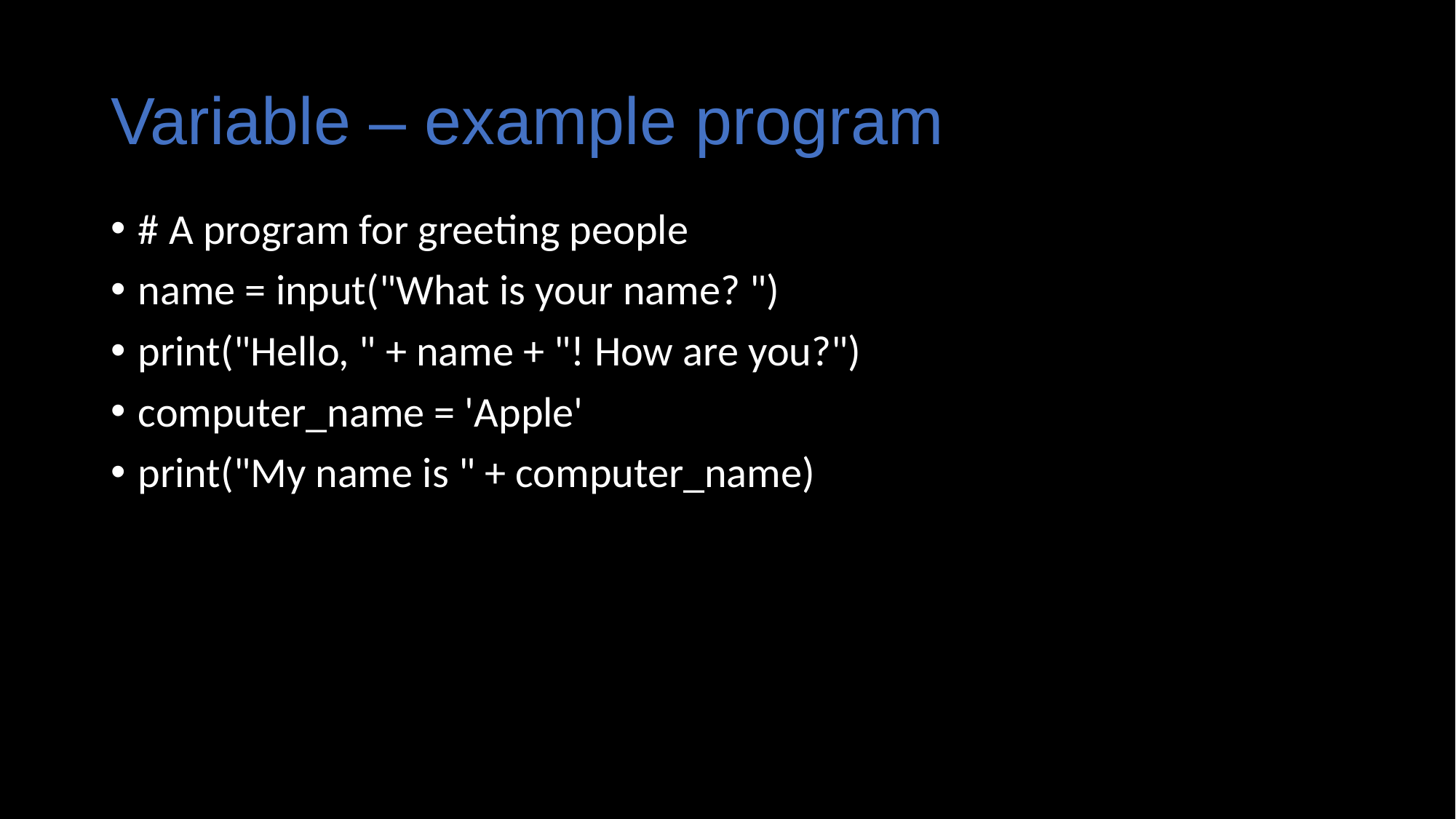

# Variable – example program
# A program for greeting people
name = input("What is your name? ")
print("Hello, " + name + "! How are you?")
computer_name = 'Apple'
print("My name is " + computer_name)